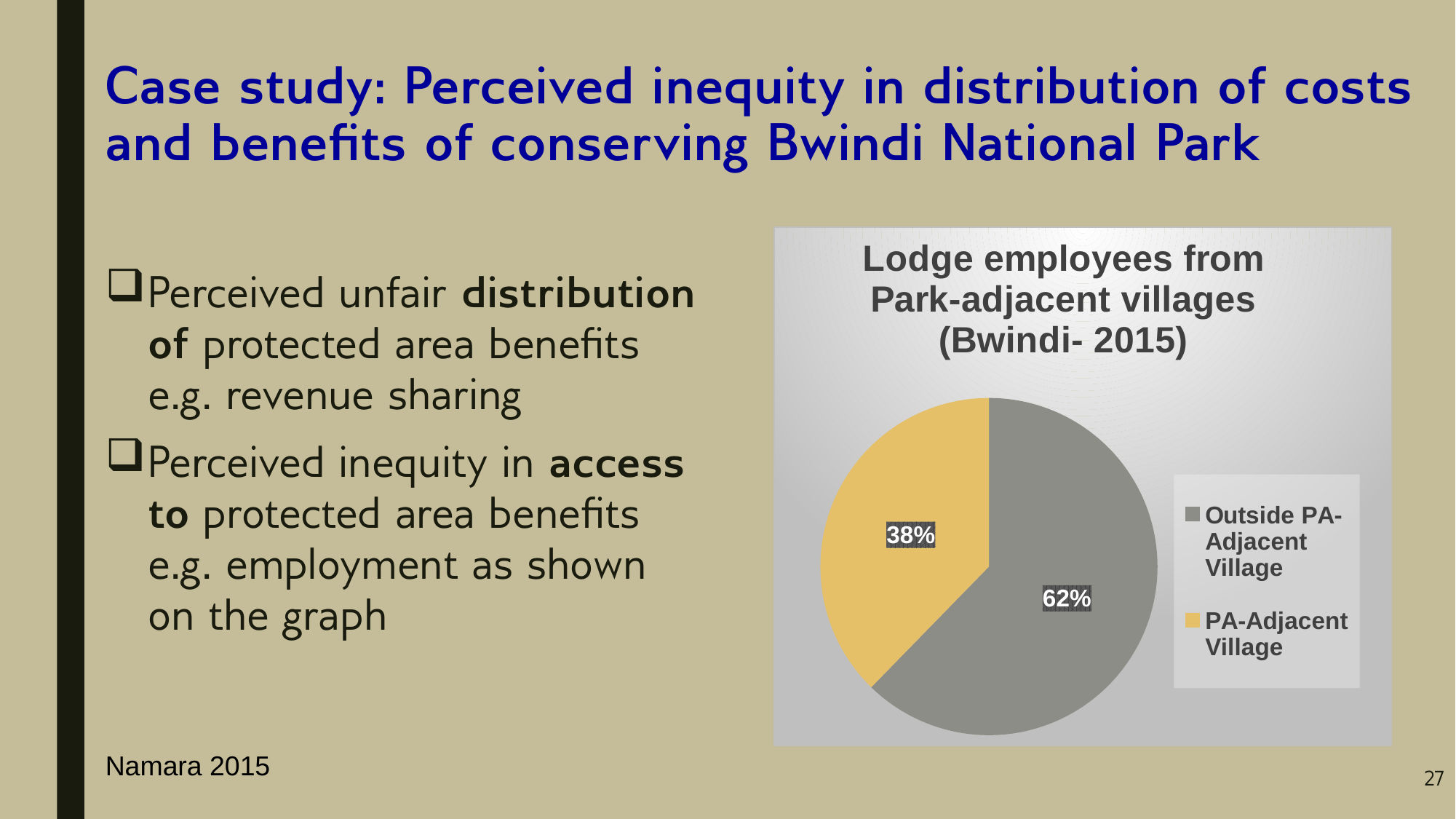

# Case study: Perceived inequity in distribution of costs and benefits of conserving Bwindi National Park

### Chart: Lodge employees from Park-adjacent villages (Bwindi- 2015)

| Category |  |
|---|---|
| Outside PA-Adjacent Village | 0.623 |
| PA-Adjacent Village | 0.377 |
Perceived unfair distribution of protected area benefits e.g. revenue sharing
Perceived inequity in access to protected area benefits e.g. employment as shown on the graph

27
Namara 2015